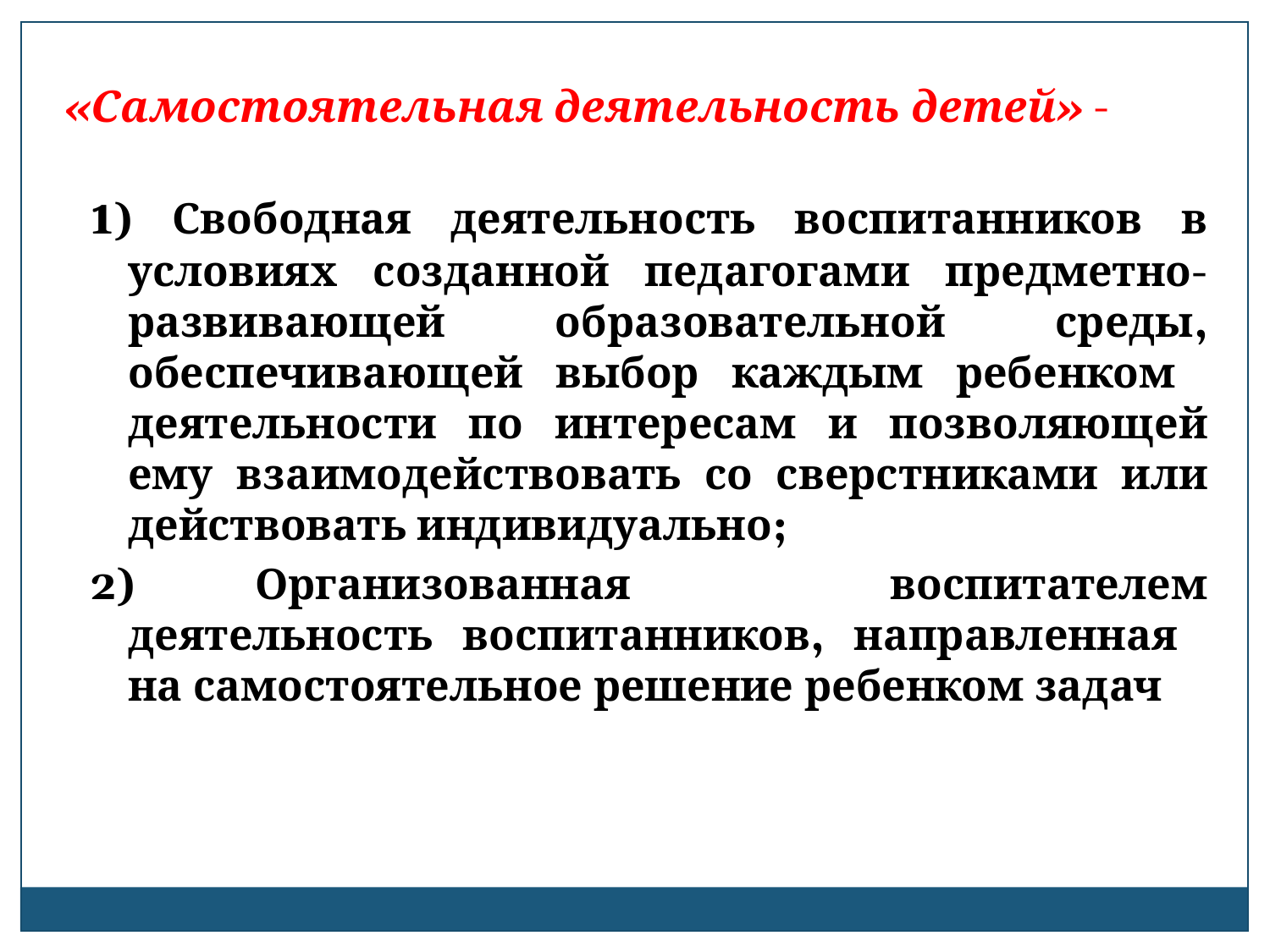

«Самостоятельная деятельность детей» -
1) Свободная деятельность воспитанников в условиях созданной педагогами предметно-развивающей образовательной среды, обеспечивающей выбор каждым ребенком  деятельности по интересам и позволяющей ему взаимодействовать со сверстниками или действовать индивидуально;
2)	Организованная воспитателем деятельность воспитанников, направленная  на самостоятельное решение ребенком задач